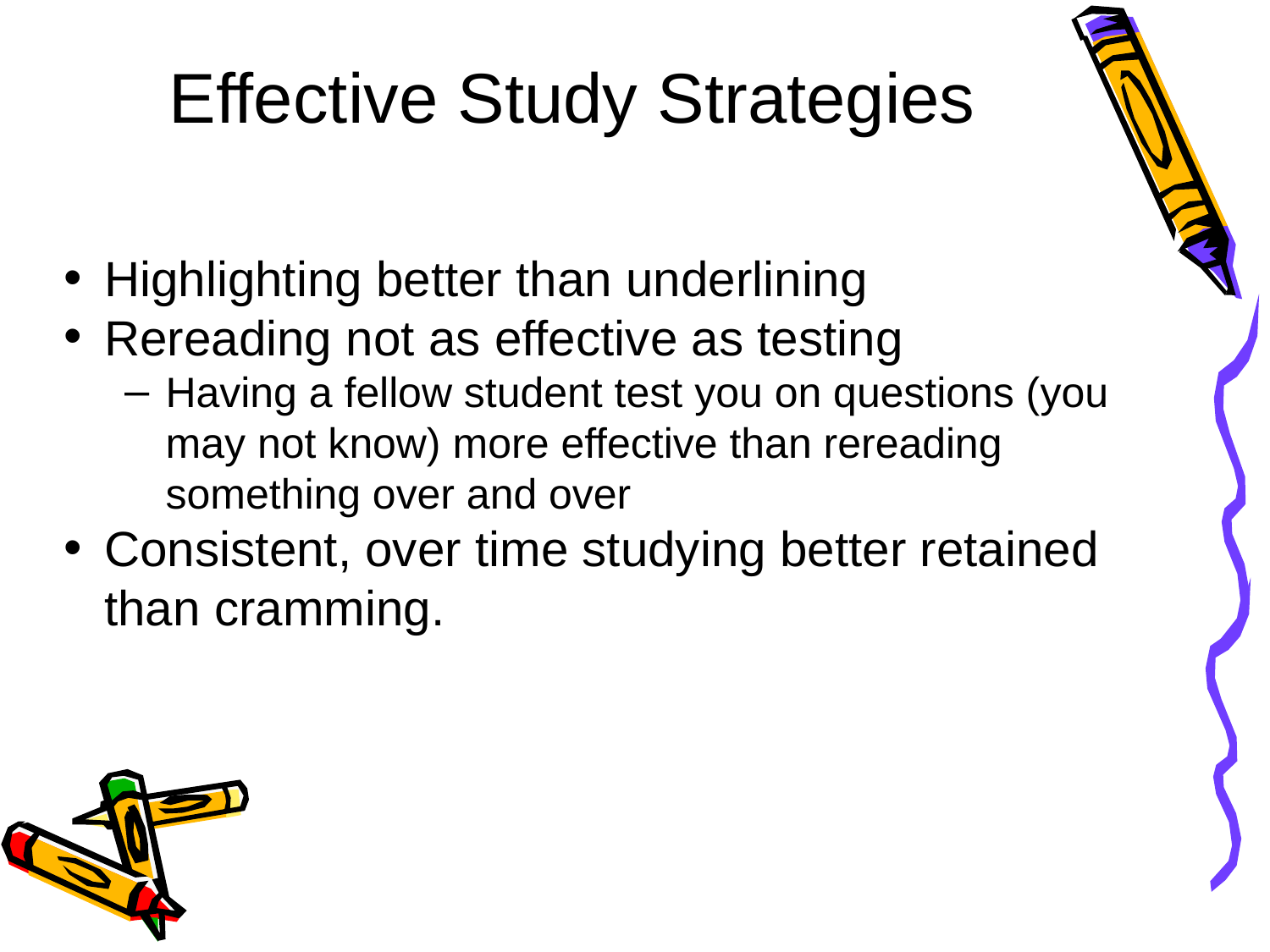

# Effective Study Strategies
Highlighting better than underlining
Rereading not as effective as testing
Having a fellow student test you on questions (you may not know) more effective than rereading something over and over
Consistent, over time studying better retained than cramming.